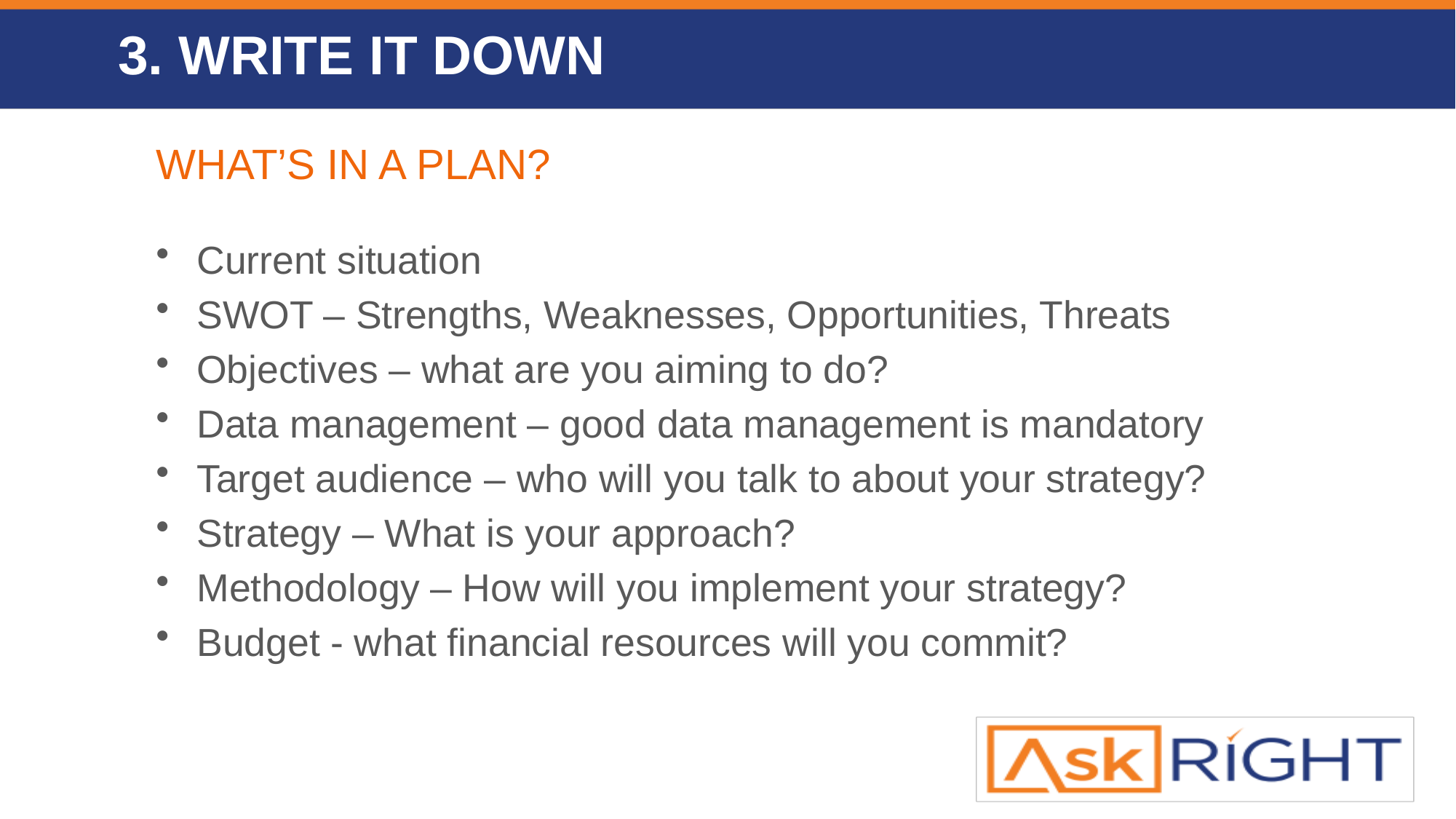

# 3. WRITE IT DOWN
WHAT’S IN A PLAN?
Current situation
SWOT – Strengths, Weaknesses, Opportunities, Threats
Objectives – what are you aiming to do?
Data management – good data management is mandatory
Target audience – who will you talk to about your strategy?
Strategy – What is your approach?
Methodology – How will you implement your strategy?
Budget - what financial resources will you commit?